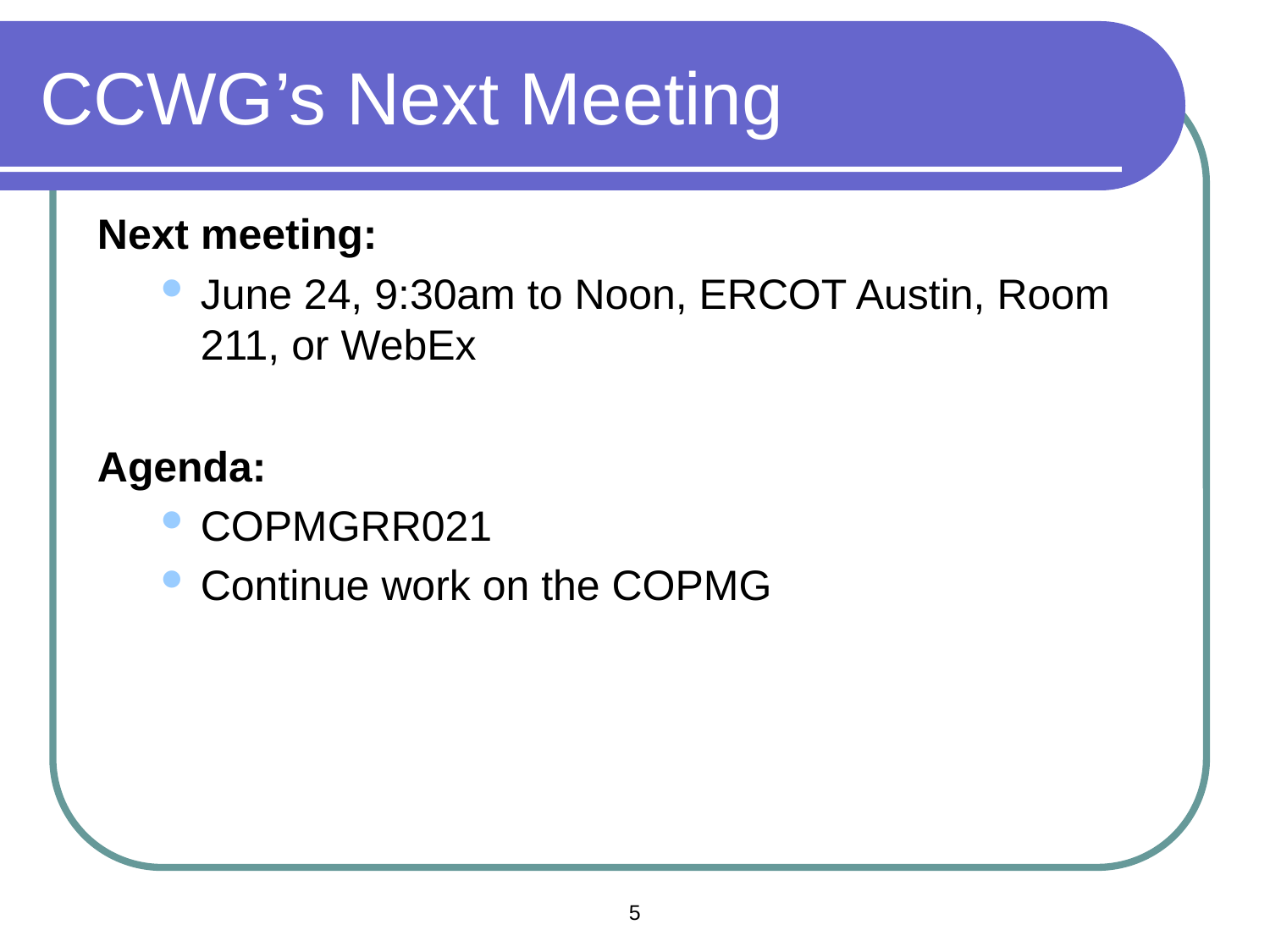

# CCWG’s Next Meeting
Next meeting:
June 24, 9:30am to Noon, ERCOT Austin, Room 211, or WebEx

Agenda:
COPMGRR021
Continue work on the COPMG
5